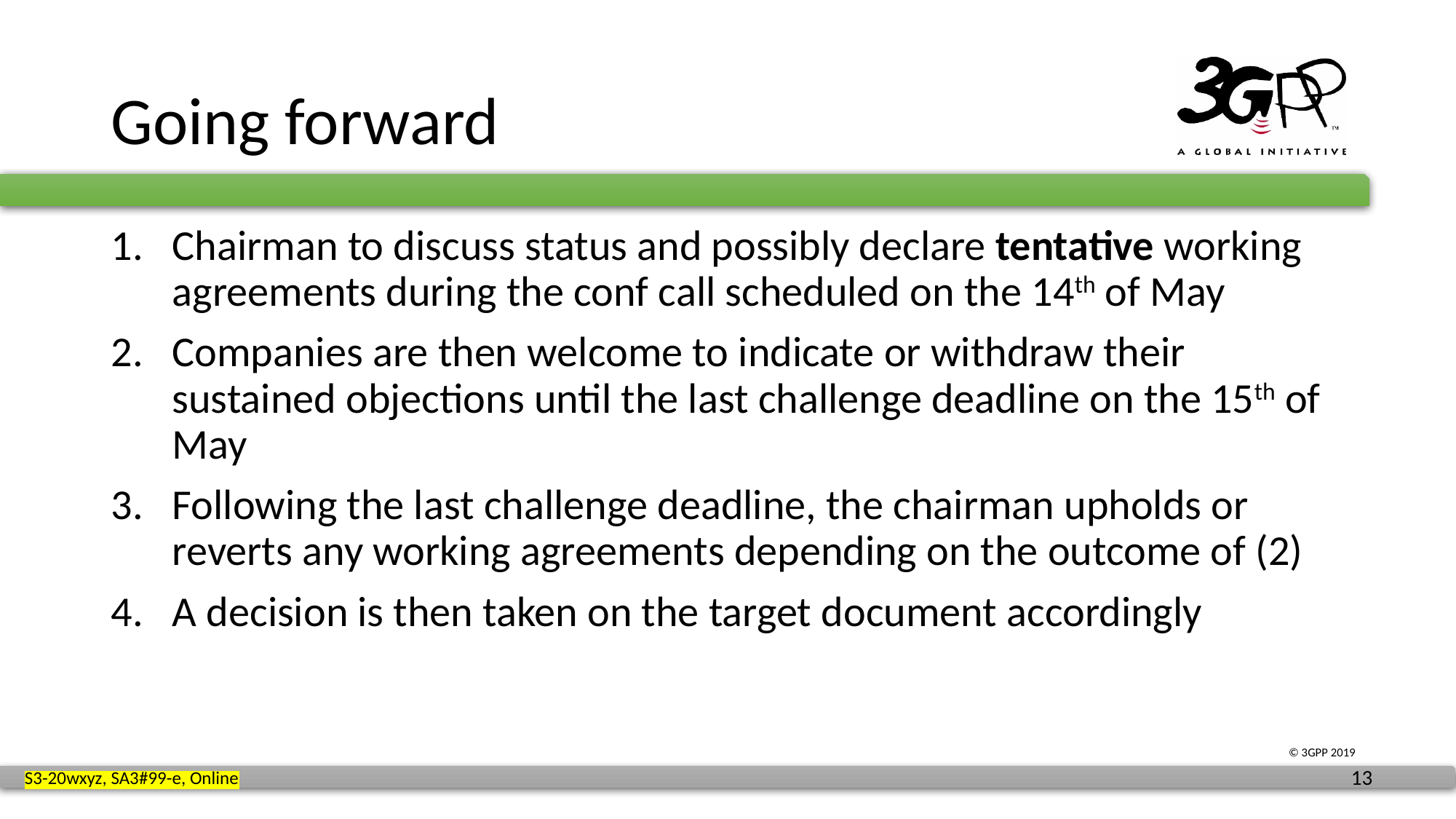

# Going forward
Chairman to discuss status and possibly declare tentative working agreements during the conf call scheduled on the 14th of May
Companies are then welcome to indicate or withdraw their sustained objections until the last challenge deadline on the 15th of May
Following the last challenge deadline, the chairman upholds or reverts any working agreements depending on the outcome of (2)
A decision is then taken on the target document accordingly